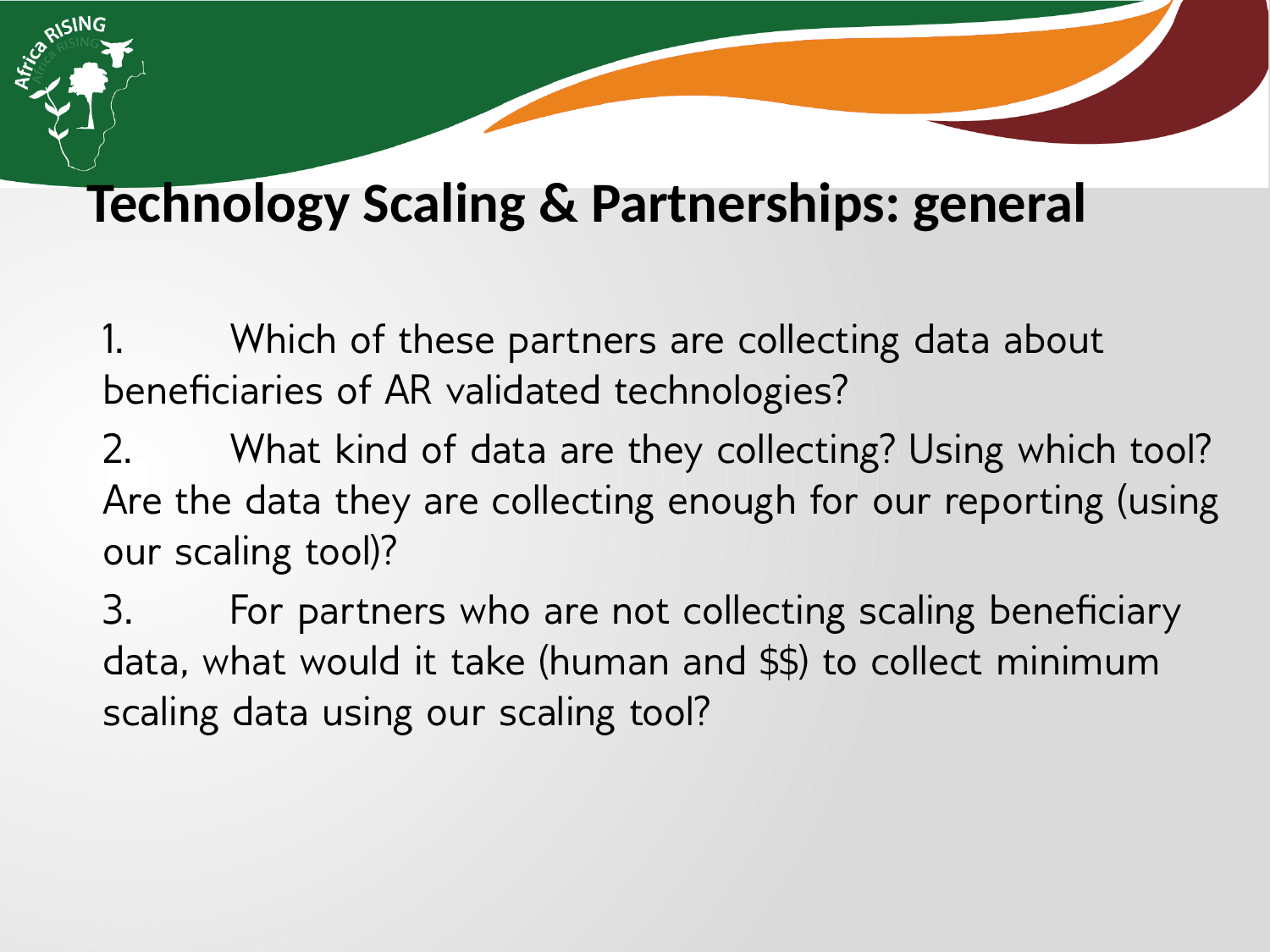

Technology Scaling & Partnerships: general

1.	Which of these partners are collecting data about beneficiaries of AR validated technologies?
2.	What kind of data are they collecting? Using which tool? Are the data they are collecting enough for our reporting (using our scaling tool)?
3.	For partners who are not collecting scaling beneficiary data, what would it take (human and $$) to collect minimum scaling data using our scaling tool?